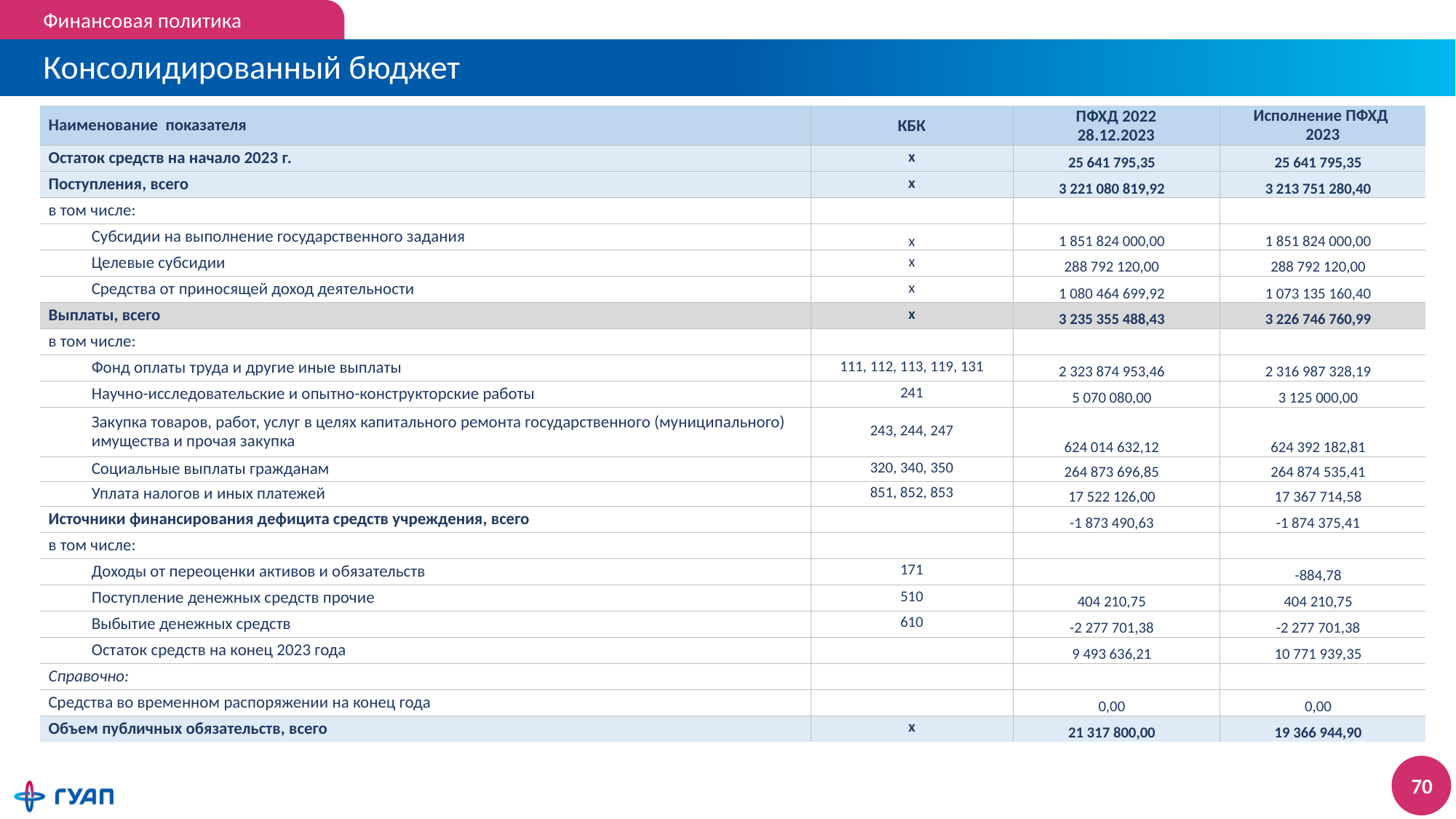

Финансовая политика
# Консолидированный бюджет
| Наименование показателя | КБК | ПФХД 2022 28.12.2023 | Исполнение ПФХД 2023 |
| --- | --- | --- | --- |
| Остаток средств на начало 2023 г. | х | 25 641 795,35 | 25 641 795,35 |
| Поступления, всего | х | 3 221 080 819,92 | 3 213 751 280,40 |
| в том числе: |  |  |  |
| Субсидии на выполнение государственного задания | х | 1 851 824 000,00 | 1 851 824 000,00 |
| Целевые субсидии | х | 288 792 120,00 | 288 792 120,00 |
| Средства от приносящей доход деятельности | х | 1 080 464 699,92 | 1 073 135 160,40 |
| Выплаты, всего | х | 3 235 355 488,43 | 3 226 746 760,99 |
| в том числе: |  |  |  |
| Фонд оплаты труда и другие иные выплаты | 111, 112, 113, 119, 131 | 2 323 874 953,46 | 2 316 987 328,19 |
| Научно-исследовательские и опытно-конструкторские работы | 241 | 5 070 080,00 | 3 125 000,00 |
| Закупка товаров, работ, услуг в целях капитального ремонта государственного (муниципального) имущества и прочая закупка | 243, 244, 247 | 624 014 632,12 | 624 392 182,81 |
| Социальные выплаты гражданам | 320, 340, 350 | 264 873 696,85 | 264 874 535,41 |
| Уплата налогов и иных платежей | 851, 852, 853 | 17 522 126,00 | 17 367 714,58 |
| Источники финансирования дефицита средств учреждения, всего |  | -1 873 490,63 | -1 874 375,41 |
| в том числе: |  |  |  |
| Доходы от переоценки активов и обязательств | 171 |  | -884,78 |
| Поступление денежных средств прочие | 510 | 404 210,75 | 404 210,75 |
| Выбытие денежных средств | 610 | -2 277 701,38 | -2 277 701,38 |
| Остаток средств на конец 2023 года |  | 9 493 636,21 | 10 771 939,35 |
| Справочно: |  |  |  |
| Средства во временном распоряжении на конец года |  | 0,00 | 0,00 |
| Объем публичных обязательств, всего | х | 21 317 800,00 | 19 366 944,90 |